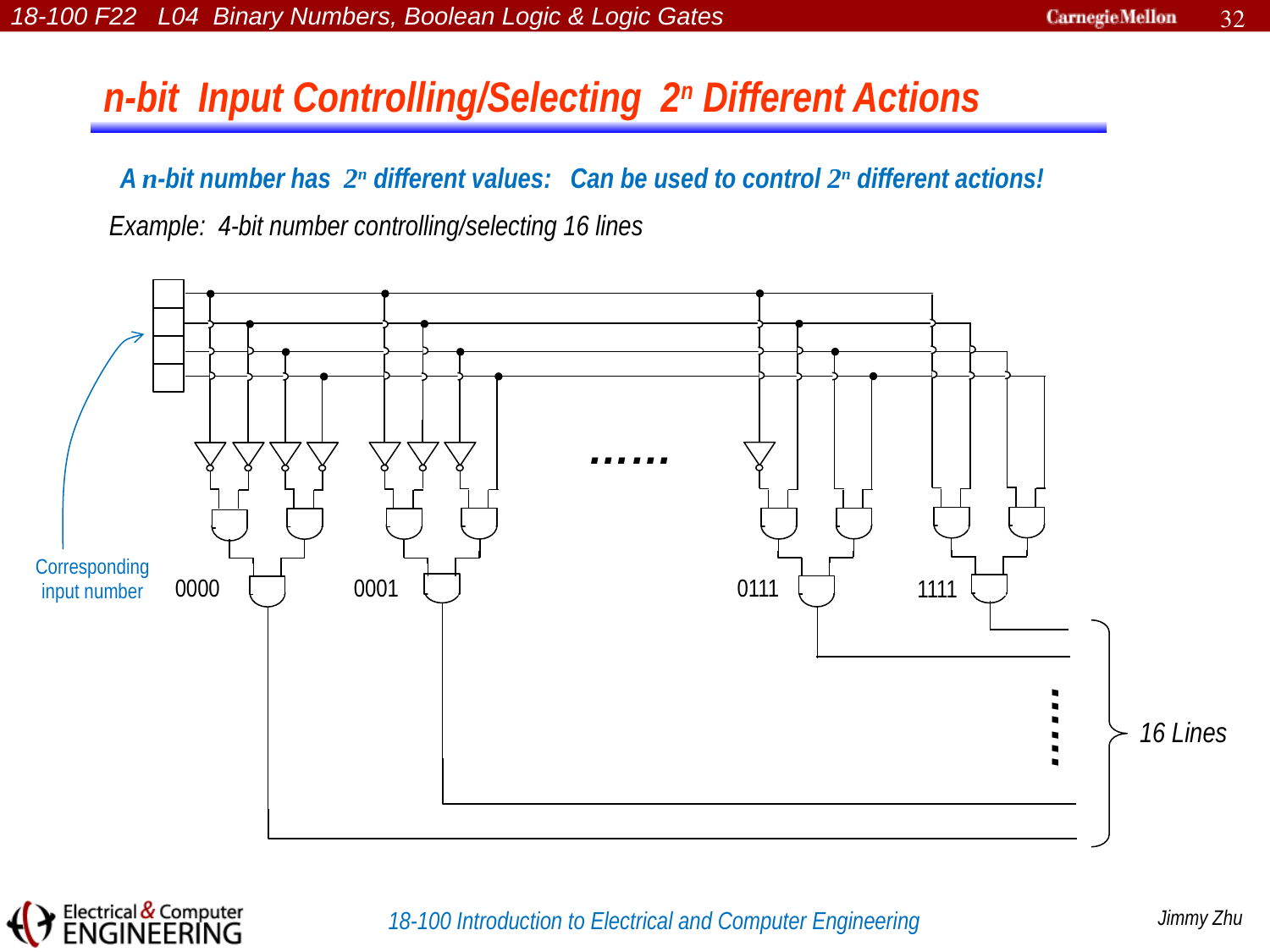

32
n-bit  Input Controlling/Selecting  2n Different Actions

A n-bit number has  2n different values:   Can be used to control 2n different actions!
Example:  4-bit number controlling/selecting 16 lines

……

Corresponding input number

0001
0000
0111
1111

……
16 Lines